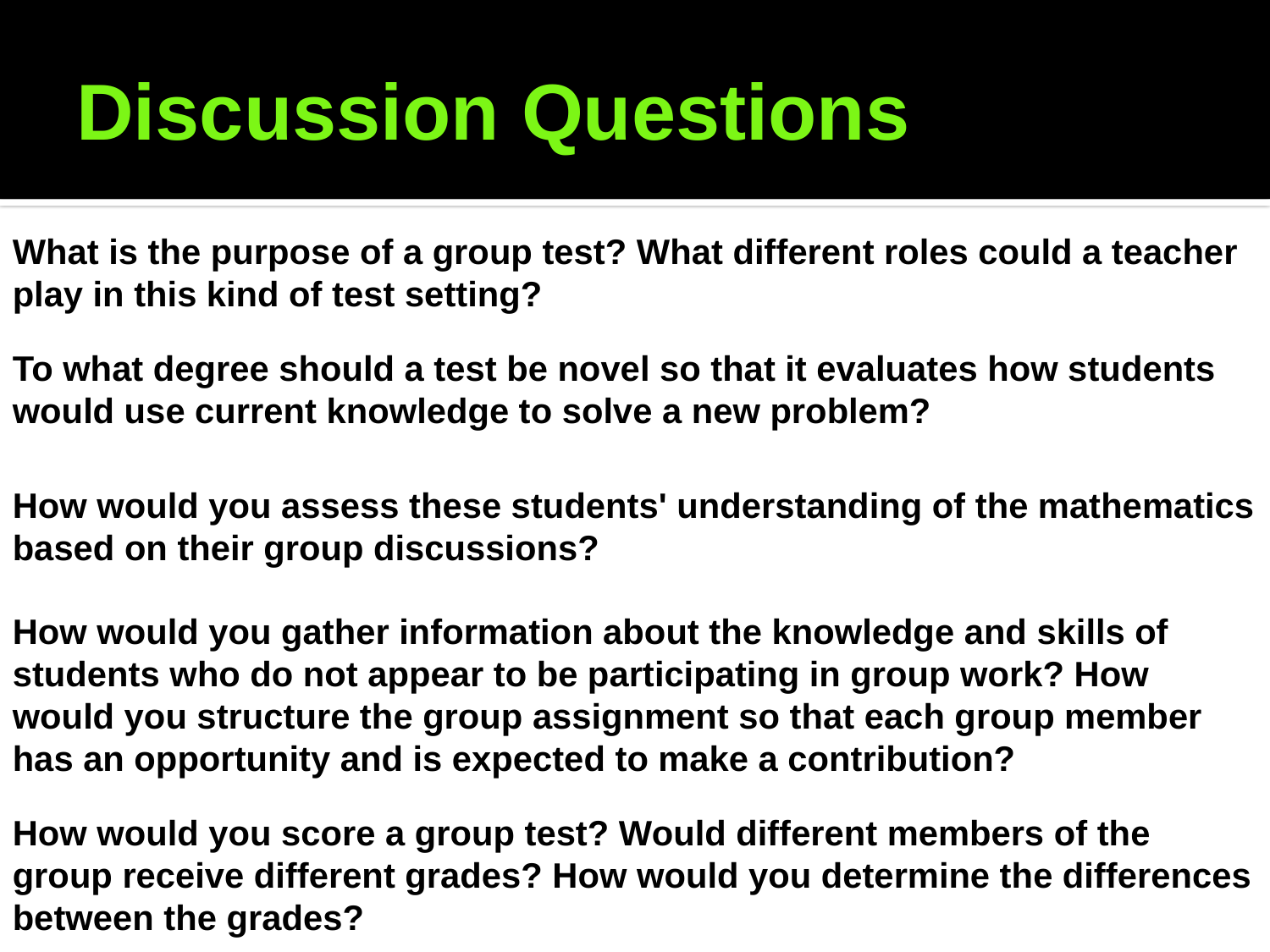

# Discussion Questions
What is the purpose of a group test? What different roles could a teacher play in this kind of test setting?

To what degree should a test be novel so that it evaluates how students would use current knowledge to solve a new problem?

How would you assess these students' understanding of the mathematics based on their group discussions?

How would you gather information about the knowledge and skills of students who do not appear to be participating in group work? How would you structure the group assignment so that each group member has an opportunity and is expected to make a contribution?

How would you score a group test? Would different members of the group receive different grades? How would you determine the differences between the grades?